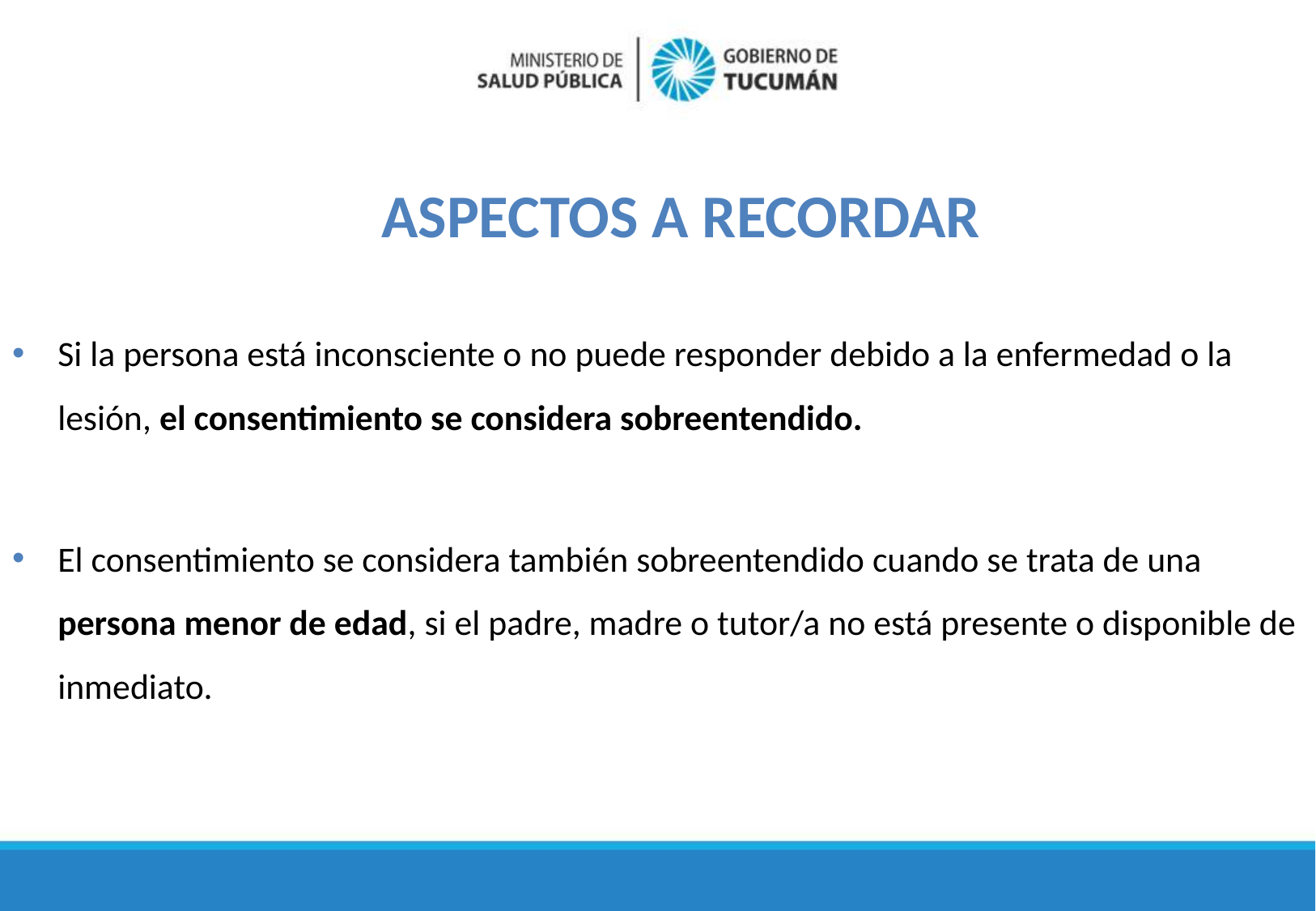

ANS DE ATENDR A UNA PERSONA
# ASPECTOS a RECORDAR
Si la persona está inconsciente o no puede responder debido a la enfermedad o la lesión, el consentimiento se considera sobreentendido.

El consentimiento se considera también sobreentendido cuando se trata de una persona menor de edad, si el padre, madre o tutor/a no está presente o disponible de inmediato.